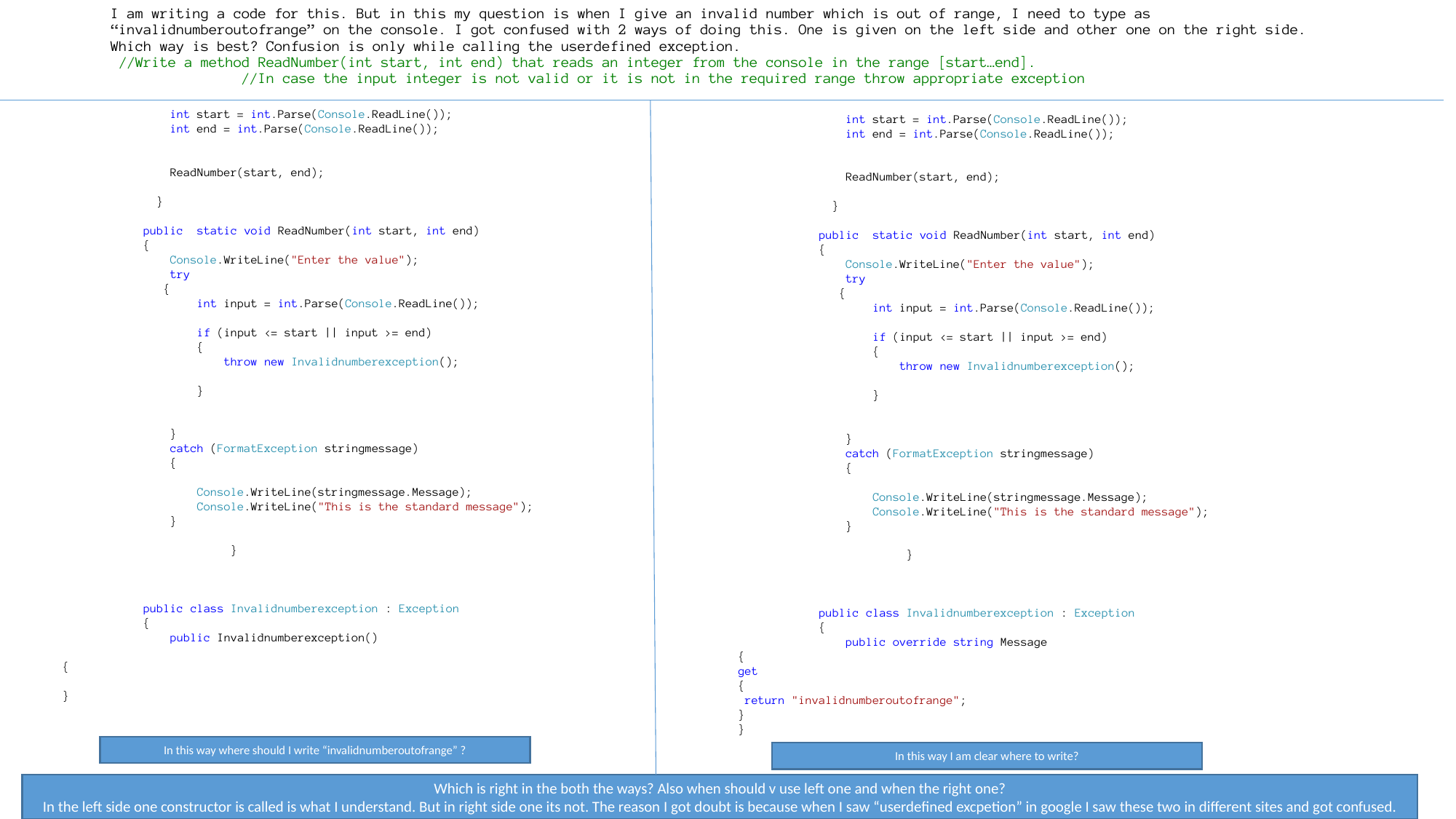

# I am writing a code for this. But in this my question is when I give an invalid number which is out of range, I need to type as “invalidnumberoutofrange” on the console. I got confused with 2 ways of doing this. One is given on the left side and other one on the right side. Which way is best? Confusion is only while calling the userdefined exception. //Write a method ReadNumber(int start, int end) that reads an integer from the console in the range [start…end]. //In case the input integer is not valid or it is not in the required range throw appropriate exception

                int start = int.Parse(Console.ReadLine());
                int end = int.Parse(Console.ReadLine());

                ReadNumber(start, end);

              }

            public  static void ReadNumber(int start, int end)
            {
                Console.WriteLine("Enter the value");
                try
               {
                    int input = int.Parse(Console.ReadLine());

                    if (input <= start || input >= end)
                    {
                        throw new Invalidnumberexception();

                    }

                }
                catch (FormatException stringmessage)
                {

                    Console.WriteLine(stringmessage.Message);
                    Console.WriteLine("This is the standard message");
                }

                         }

            public class Invalidnumberexception : Exception
            {
                public Invalidnumberexception()

{

}

                int start = int.Parse(Console.ReadLine());
                int end = int.Parse(Console.ReadLine());

                ReadNumber(start, end);

              }

            public  static void ReadNumber(int start, int end)
            {
                Console.WriteLine("Enter the value");
                try
               {
                    int input = int.Parse(Console.ReadLine());

                    if (input <= start || input >= end)
                    {
                        throw new Invalidnumberexception();

                    }

                }
                catch (FormatException stringmessage)
                {

                    Console.WriteLine(stringmessage.Message);
                    Console.WriteLine("This is the standard message");
                }

                         }

            public class Invalidnumberexception : Exception
            {
                public override string Message
{
get
{
 return "invalidnumberoutofrange";
}
}

In this way where should I write “invalidnumberoutofrange” ?
In this way I am clear where to write?
Which is right in the both the ways? Also when should v use left one and when the right one?
In the left side one constructor is called is what I understand. But in right side one its not. The reason I got doubt is because when I saw “userdefined excpetion” in google I saw these two in different sites and got confused.